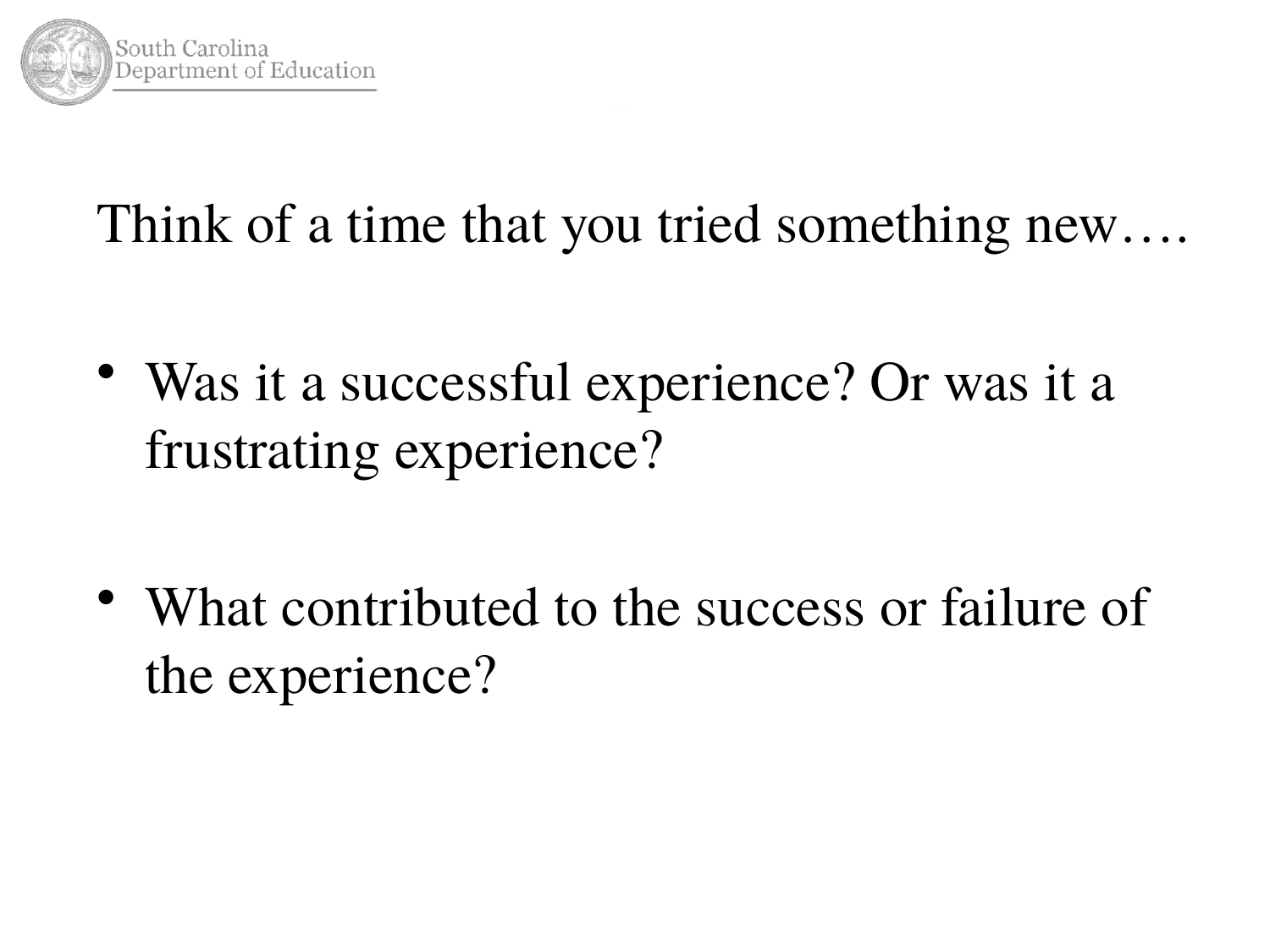

Think of a time that you tried something new….

Was it a successful experience? Or was it a frustrating experience?

What contributed to the success or failure of the experience?